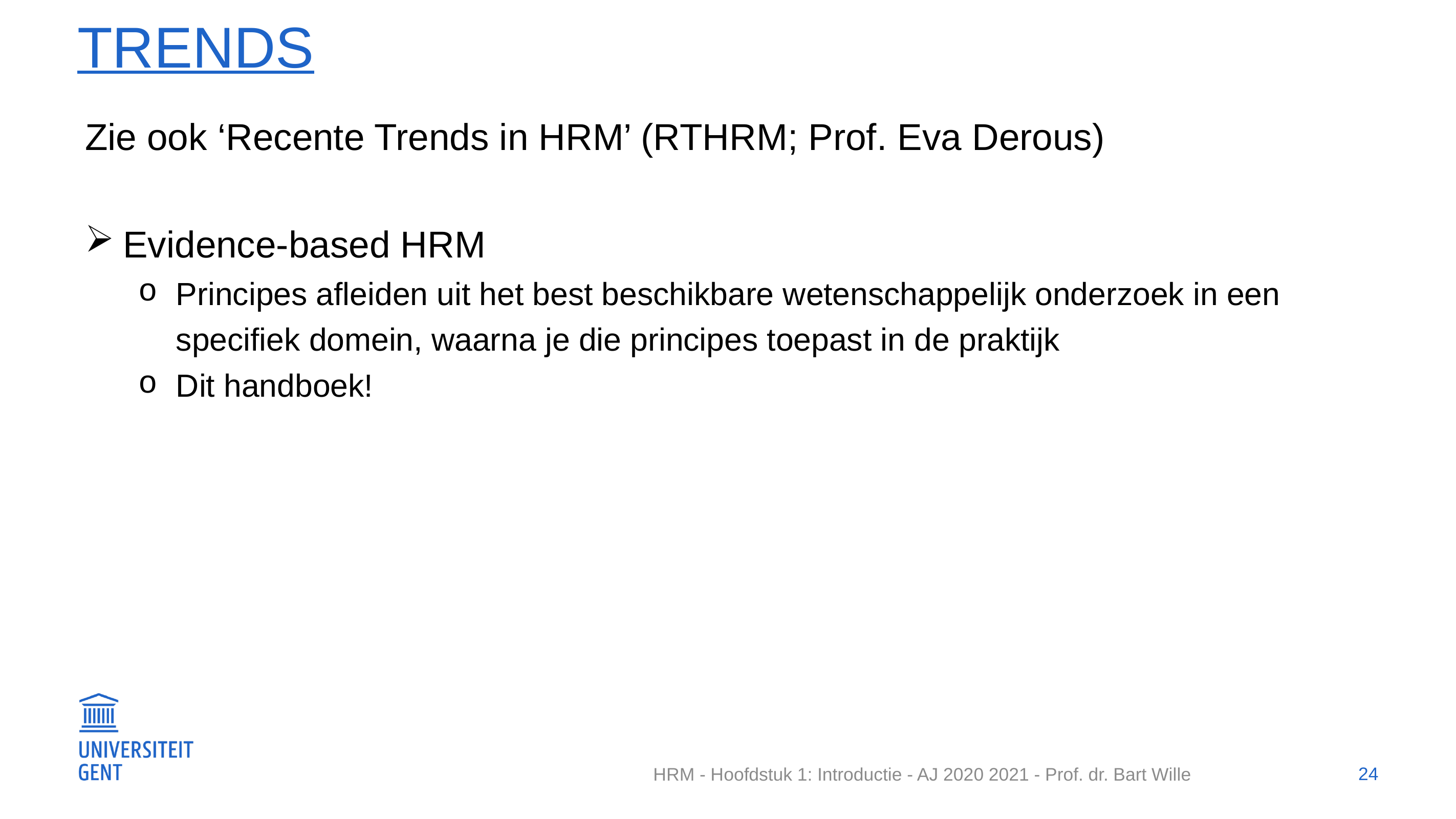

# trends
Zie ook ‘Recente Trends in HRM’ (RTHRM; Prof. Eva Derous)

Evidence-based HRM
Principes afleiden uit het best beschikbare wetenschappelijk onderzoek in een specifiek domein, waarna je die principes toepast in de praktijk
Dit handboek!
24
HRM - Hoofdstuk 1: Introductie - AJ 2020 2021 - Prof. dr. Bart Wille